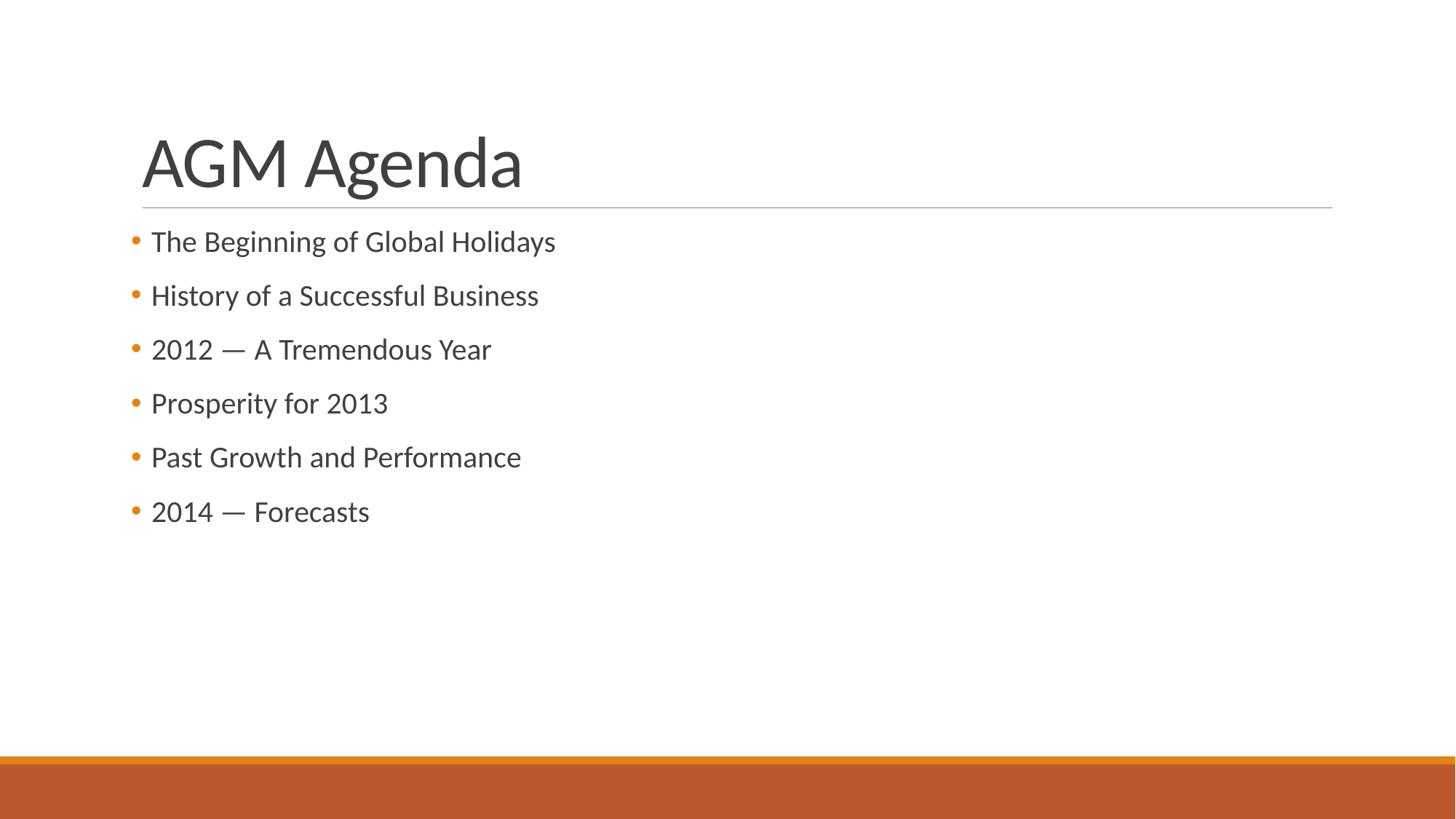

# AGM Agenda
The Beginning of Global Holidays
History of a Successful Business
2012 — A Tremendous Year
Prosperity for 2013
Past Growth and Performance
2014 — Forecasts